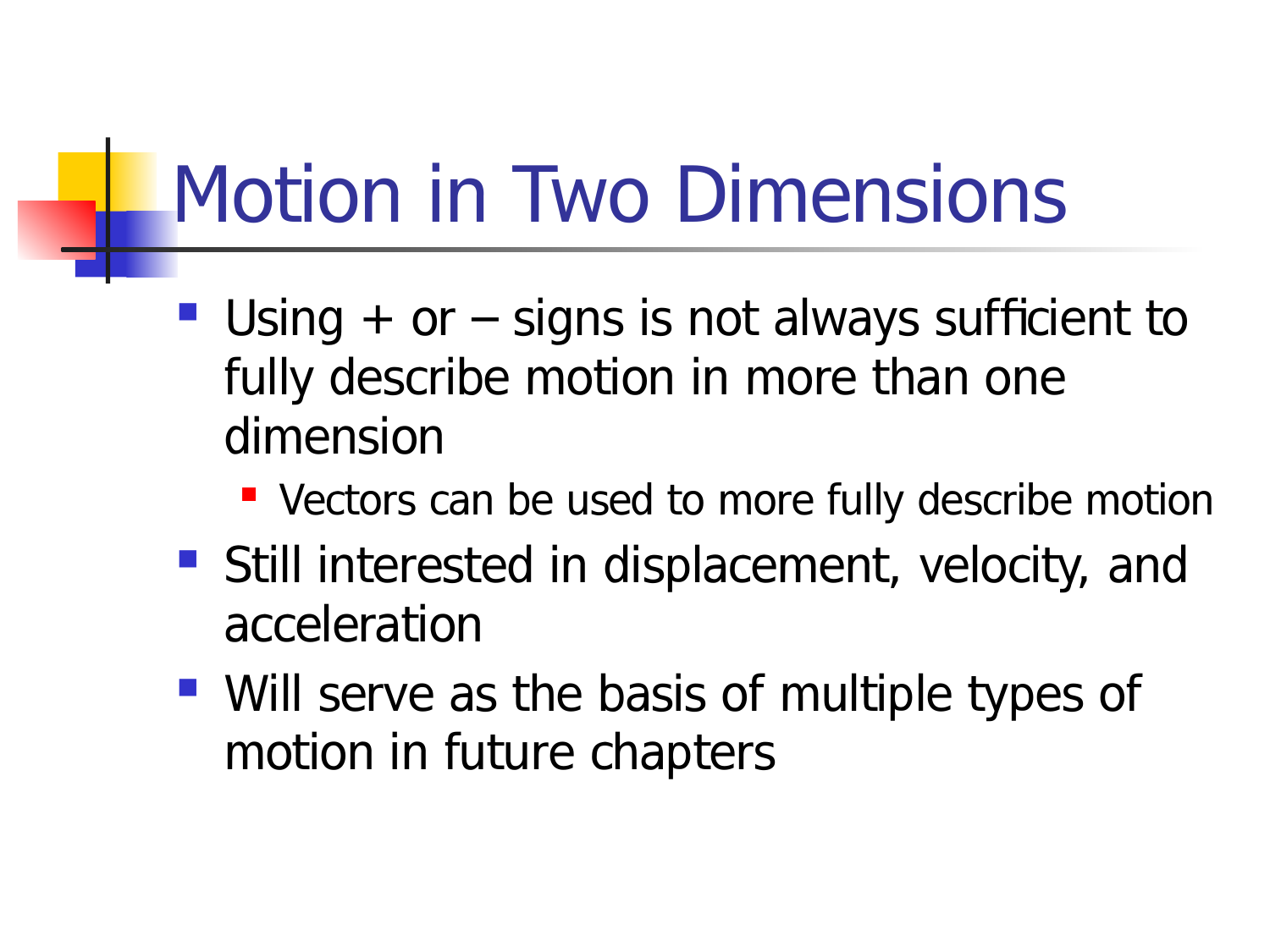

# Motion in Two Dimensions
Using + or – signs is not always sufficient to fully describe motion in more than one dimension
Vectors can be used to more fully describe motion
Still interested in displacement, velocity, and acceleration
Will serve as the basis of multiple types of motion in future chapters